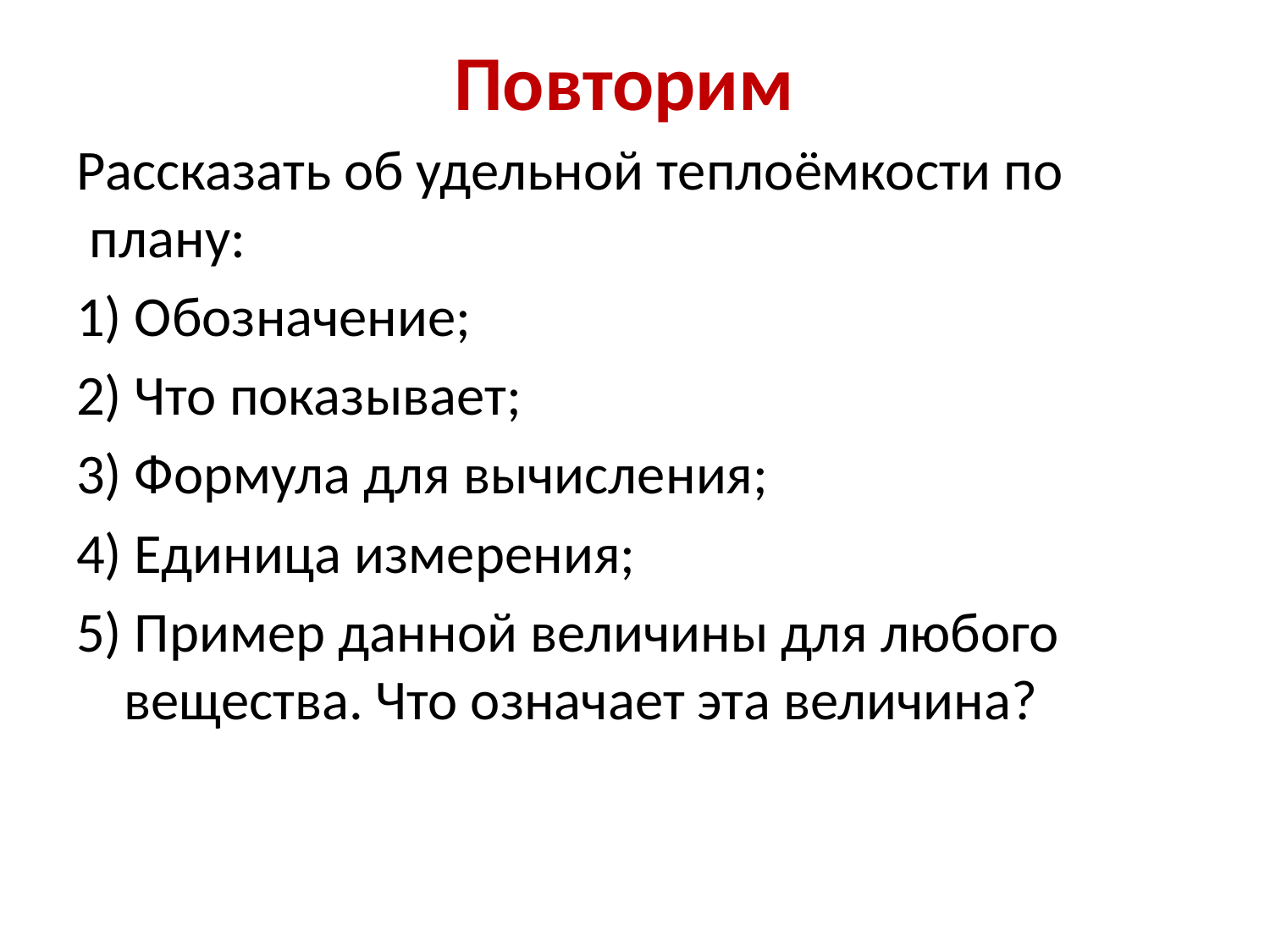

# Повторим
Рассказать об удельной теплоёмкости по плану:
1) Обозначение;
2) Что показывает;
3) Формула для вычисления;
4) Единица измерения;
5) Пример данной величины для любого вещества. Что означает эта величина?